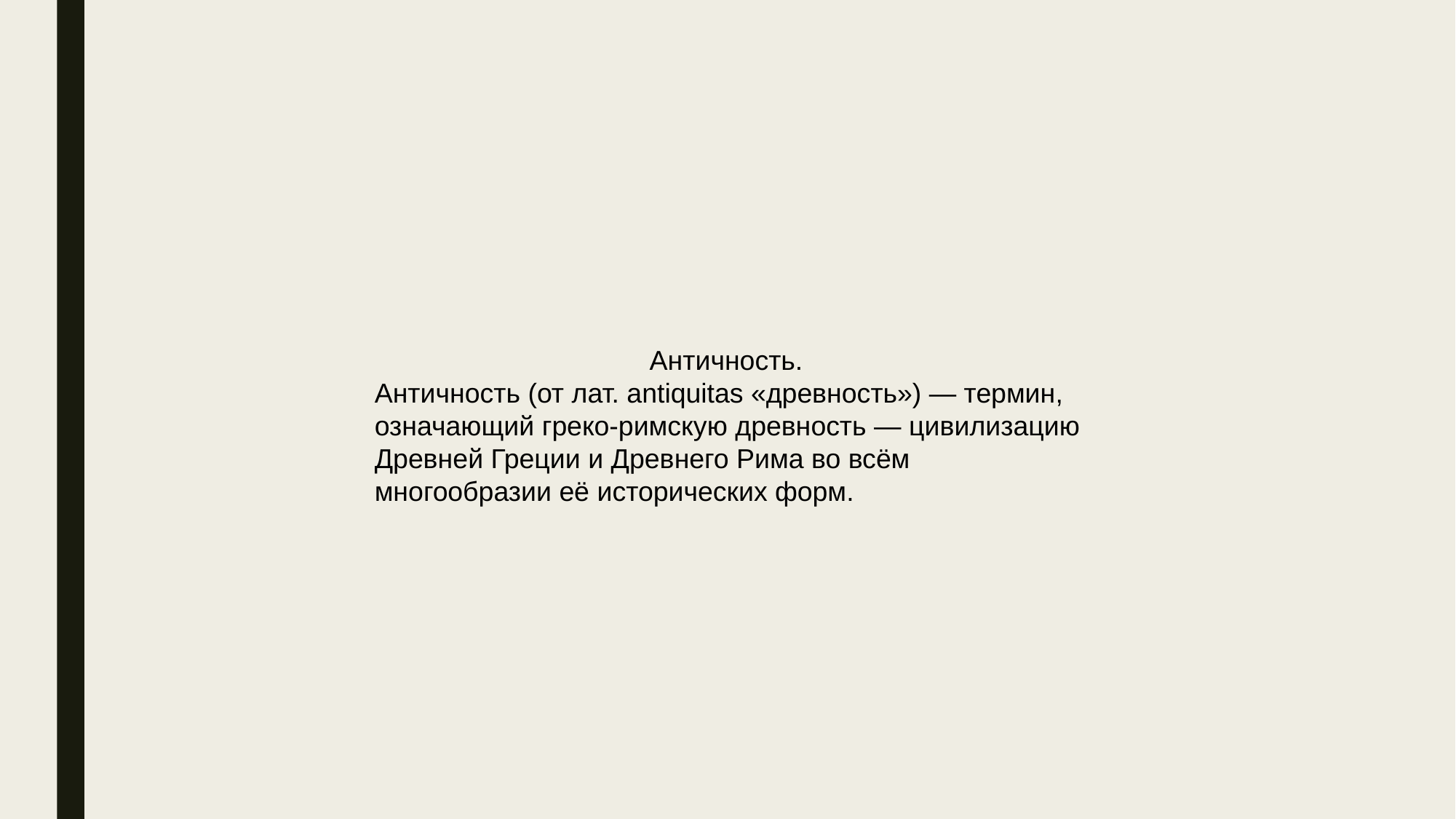

Античность.
Античность (от лат. antiquitas «древность») — термин, означающий греко-римскую древность — цивилизацию Древней Греции и Древнего Рима во всём многообразии её исторических форм.